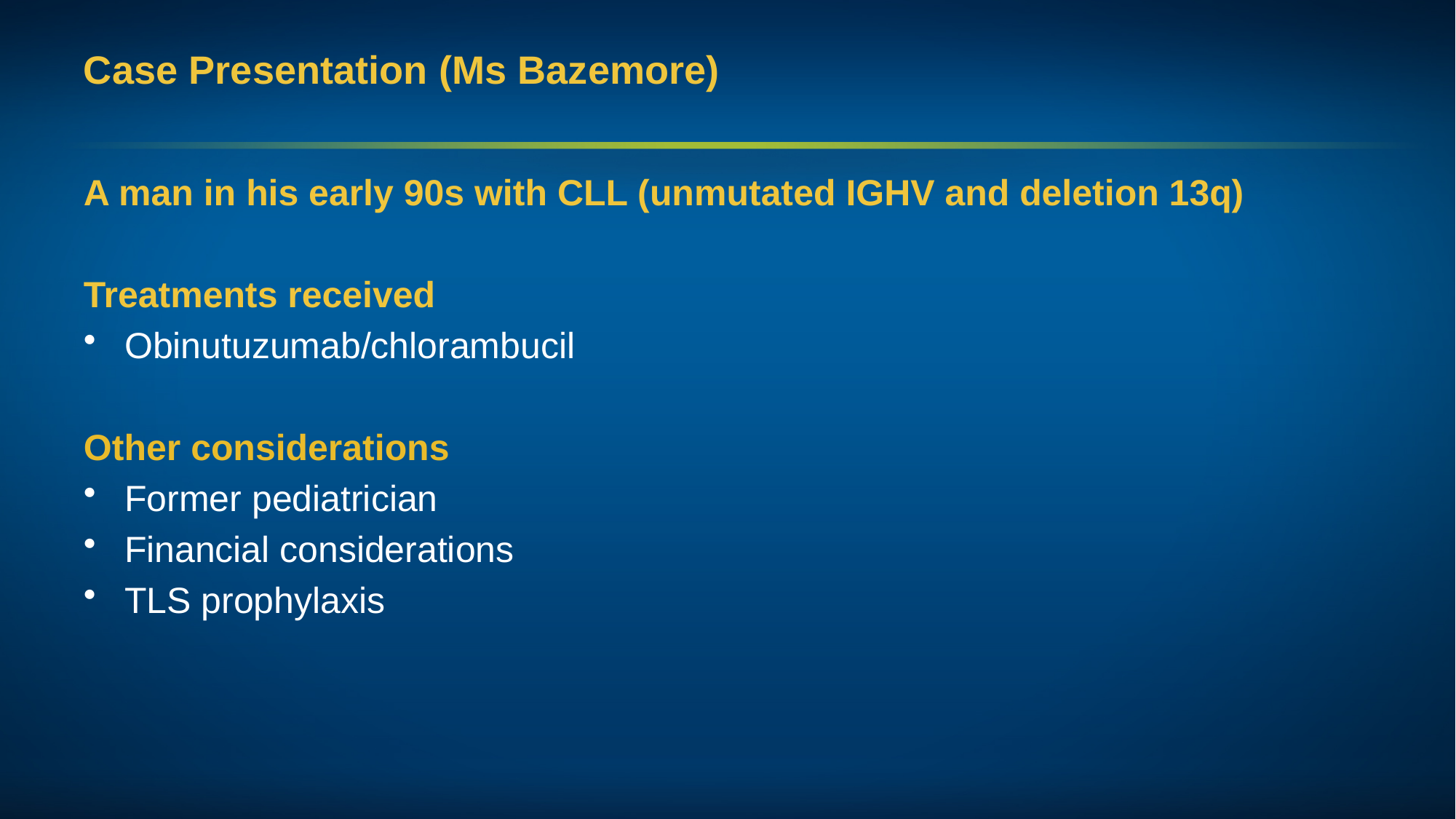

# Case Presentation (Ms Bazemore)
A man in his early 90s with CLL (unmutated IGHV and deletion 13q)

Treatments received
Obinutuzumab/chlorambucil

Other considerations
Former pediatrician
Financial considerations
TLS prophylaxis